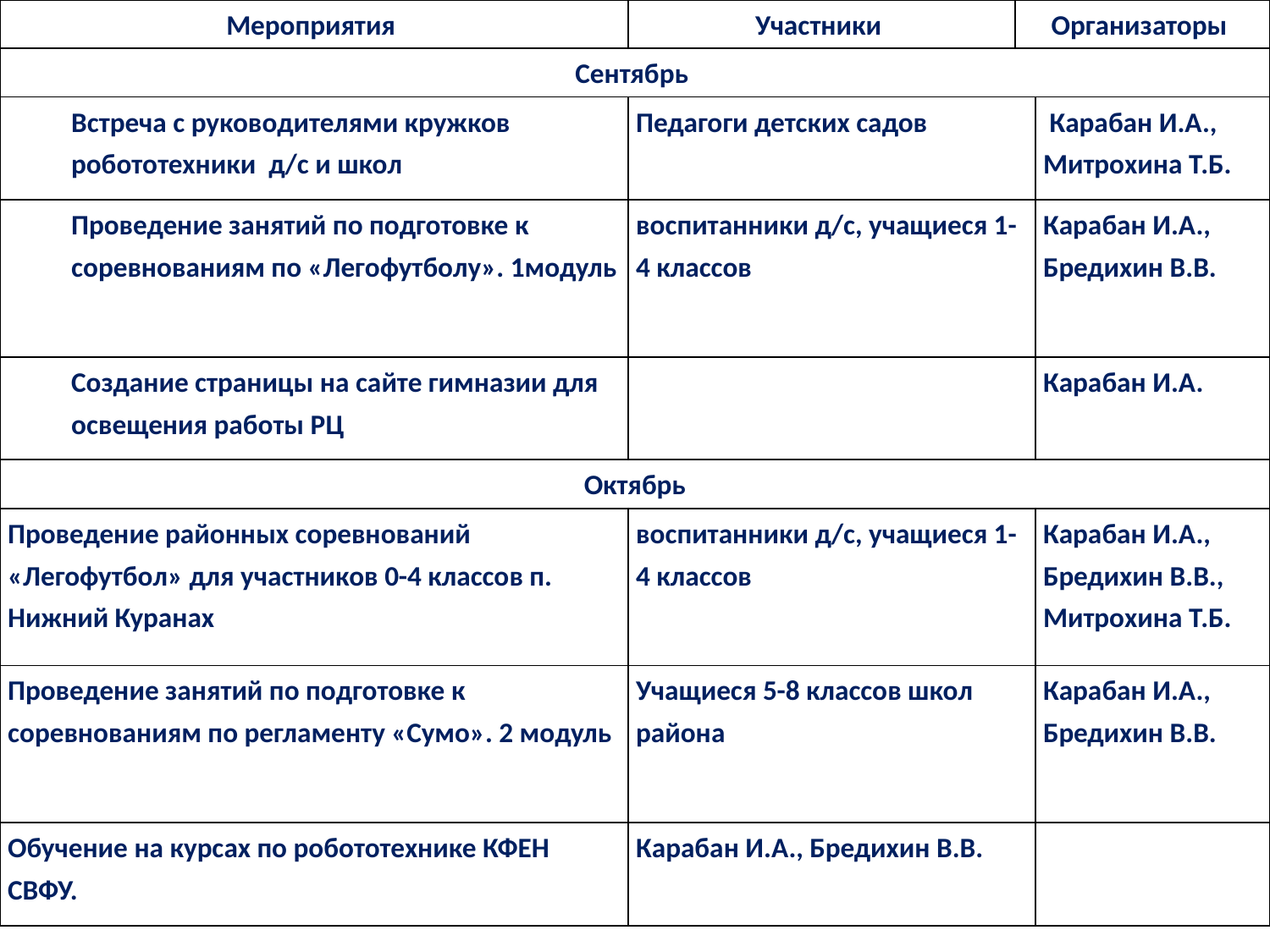

| Мероприятия | Участники | Организаторы |  |
| --- | --- | --- | --- |
| Сентябрь |  |  |  |
| Встреча с руководителями кружков робототехники д/с и школ | Педагоги детских садов |  | Карабан И.А., Митрохина Т.Б. |
| Проведение занятий по подготовке к соревнованиям по «Легофутболу». 1модуль | воспитанники д/с, учащиеся 1-4 классов |  | Карабан И.А., Бредихин В.В. |
| Создание страницы на сайте гимназии для освещения работы РЦ |  |  | Карабан И.А. |
| Октябрь |  |  |  |
| Проведение районных соревнований «Легофутбол» для участников 0-4 классов п. Нижний Куранах | воспитанники д/с, учащиеся 1-4 классов |  | Карабан И.А., Бредихин В.В., Митрохина Т.Б. |
| Проведение занятий по подготовке к соревнованиям по регламенту «Сумо». 2 модуль | Учащиеся 5-8 классов школ района |  | Карабан И.А., Бредихин В.В. |
| Обучение на курсах по робототехнике КФЕН СВФУ. | Карабан И.А., Бредихин В.В. |  |  |